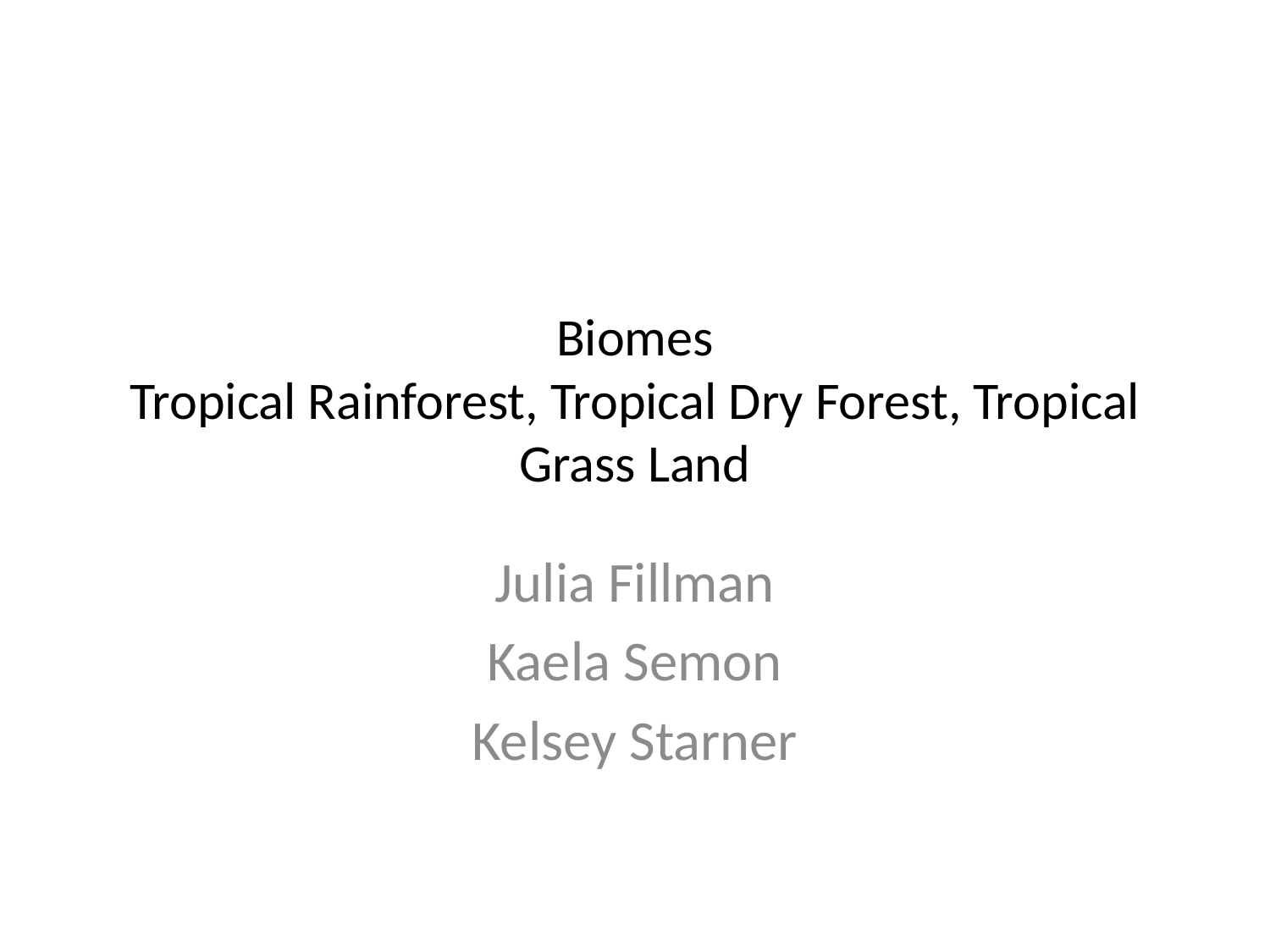

# Biomes Tropical Rainforest, Tropical Dry Forest, Tropical Grass Land
Julia Fillman
Kaela Semon
Kelsey Starner